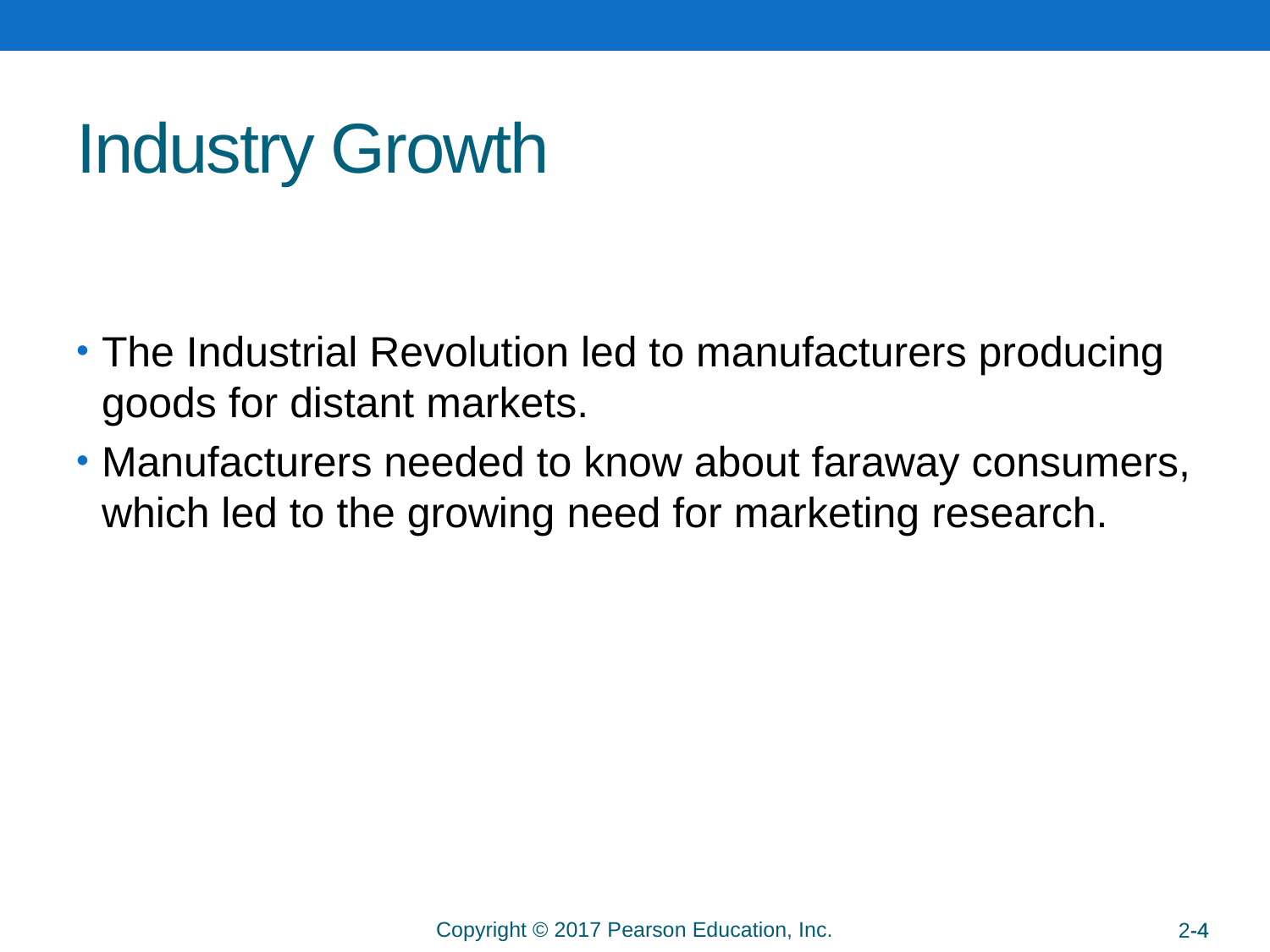

# Industry Growth
The Industrial Revolution led to manufacturers producing goods for distant markets.
Manufacturers needed to know about faraway consumers, which led to the growing need for marketing research.